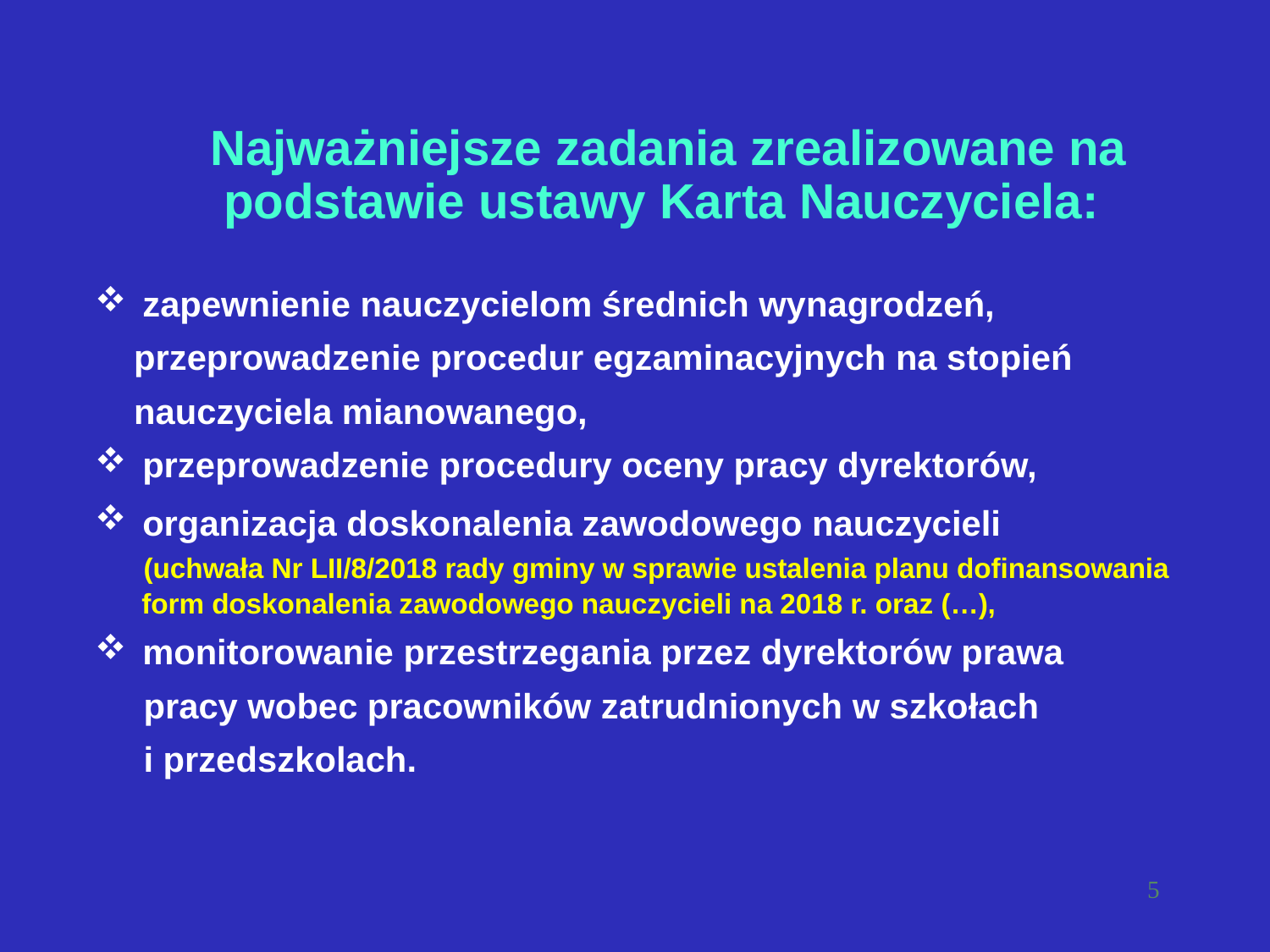

Najważniejsze zadania zrealizowane na podstawie ustawy Karta Nauczyciela:

zapewnienie nauczycielom średnich wynagrodzeń,
    przeprowadzenie procedur egzaminacyjnych na stopień
    nauczyciela mianowanego,
przeprowadzenie procedury oceny pracy dyrektorów,
organizacja doskonalenia zawodowego nauczycieli
     (uchwała Nr LII/8/2018 rady gminy w sprawie ustalenia planu dofinansowania
      form doskonalenia zawodowego nauczycieli na 2018 r. oraz (…),
monitorowanie przestrzegania przez dyrektorów prawa
     pracy wobec pracowników zatrudnionych w szkołach
     i przedszkolach.

5